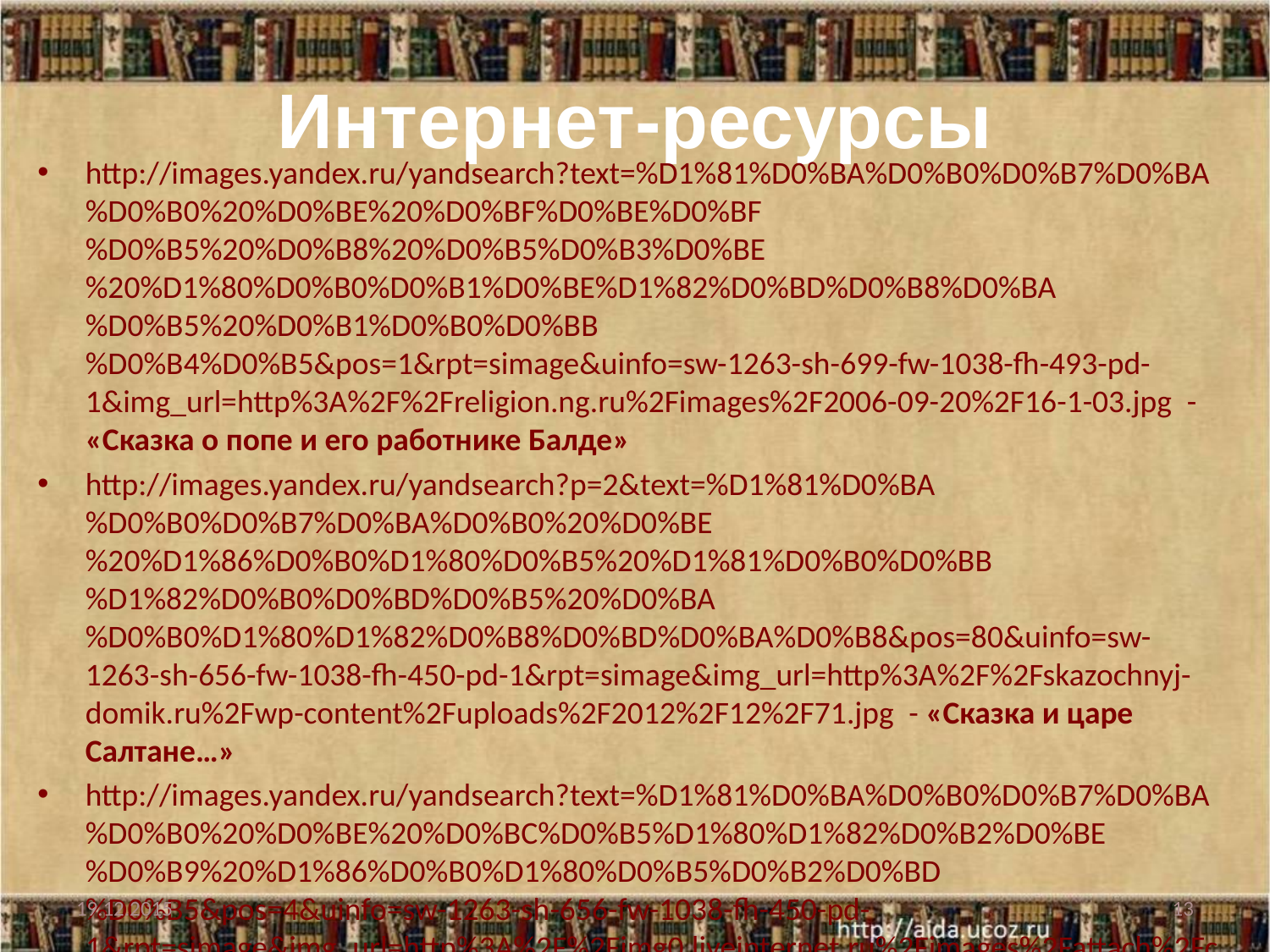

# Интернет-ресурсы
http://images.yandex.ru/yandsearch?text=%D1%81%D0%BA%D0%B0%D0%B7%D0%BA%D0%B0%20%D0%BE%20%D0%BF%D0%BE%D0%BF%D0%B5%20%D0%B8%20%D0%B5%D0%B3%D0%BE%20%D1%80%D0%B0%D0%B1%D0%BE%D1%82%D0%BD%D0%B8%D0%BA%D0%B5%20%D0%B1%D0%B0%D0%BB%D0%B4%D0%B5&pos=1&rpt=simage&uinfo=sw-1263-sh-699-fw-1038-fh-493-pd-1&img_url=http%3A%2F%2Freligion.ng.ru%2Fimages%2F2006-09-20%2F16-1-03.jpg  - «Сказка о попе и его работнике Балде»
http://images.yandex.ru/yandsearch?p=2&text=%D1%81%D0%BA%D0%B0%D0%B7%D0%BA%D0%B0%20%D0%BE%20%D1%86%D0%B0%D1%80%D0%B5%20%D1%81%D0%B0%D0%BB%D1%82%D0%B0%D0%BD%D0%B5%20%D0%BA%D0%B0%D1%80%D1%82%D0%B8%D0%BD%D0%BA%D0%B8&pos=80&uinfo=sw-1263-sh-656-fw-1038-fh-450-pd-1&rpt=simage&img_url=http%3A%2F%2Fskazochnyj-domik.ru%2Fwp-content%2Fuploads%2F2012%2F12%2F71.jpg  - «Сказка и царе Салтане…»
http://images.yandex.ru/yandsearch?text=%D1%81%D0%BA%D0%B0%D0%B7%D0%BA%D0%B0%20%D0%BE%20%D0%BC%D0%B5%D1%80%D1%82%D0%B2%D0%BE%D0%B9%20%D1%86%D0%B0%D1%80%D0%B5%D0%B2%D0%BD%D0%B5&pos=4&uinfo=sw-1263-sh-656-fw-1038-fh-450-pd-1&rpt=simage&img_url=http%3A%2F%2Fimg0.liveinternet.ru%2Fimages%2Fattach%2Fc%2F0%2F52%2F330%2F52330172_1260621088_8.jpg  - «Сказка о мертвой царевне»
19.12.2015
13